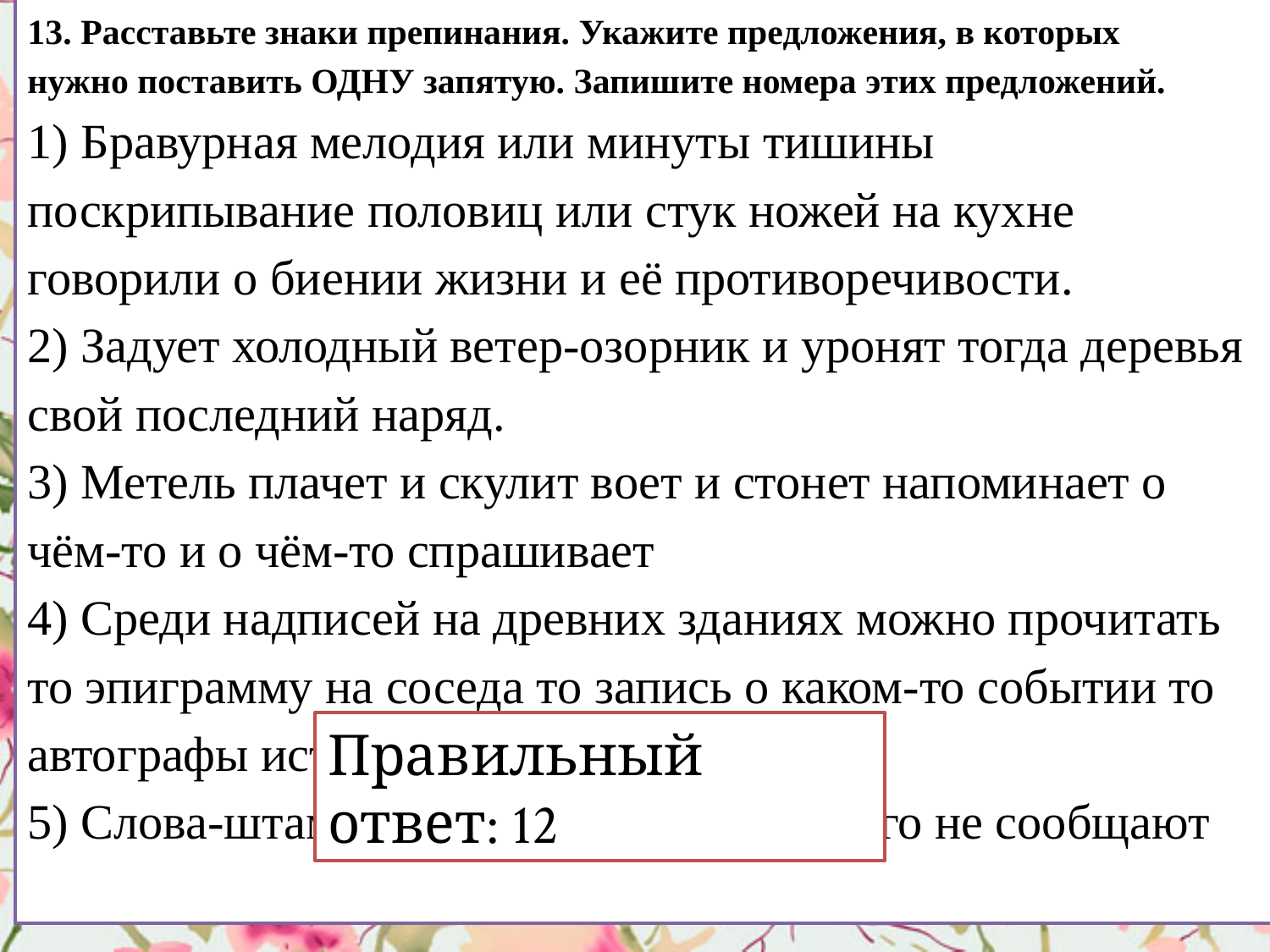

13. Расставьте знаки препинания. Укажите предложения, в которых
нужно поставить ОДНУ запятую. Запишите номера этих предложений.
1) Бравурная мелодия или минуты тишины поскрипывание половиц или стук ножей на кухне говорили о биении жизни и её противоречивости.
2) Задует холодный ветер-озорник и уронят тогда деревья свой последний наряд.
3) Метель плачет и скулит воет и стонет напоминает о чём-то и о чём-то спрашивает
4) Среди надписей на древних зданиях можно прочитать то эпиграмму на соседа то запись о каком-то событии то автографы исторических лиц.
5) Слова-штампы ничему не учат и ничего не сообщают
Правильный ответ: 12